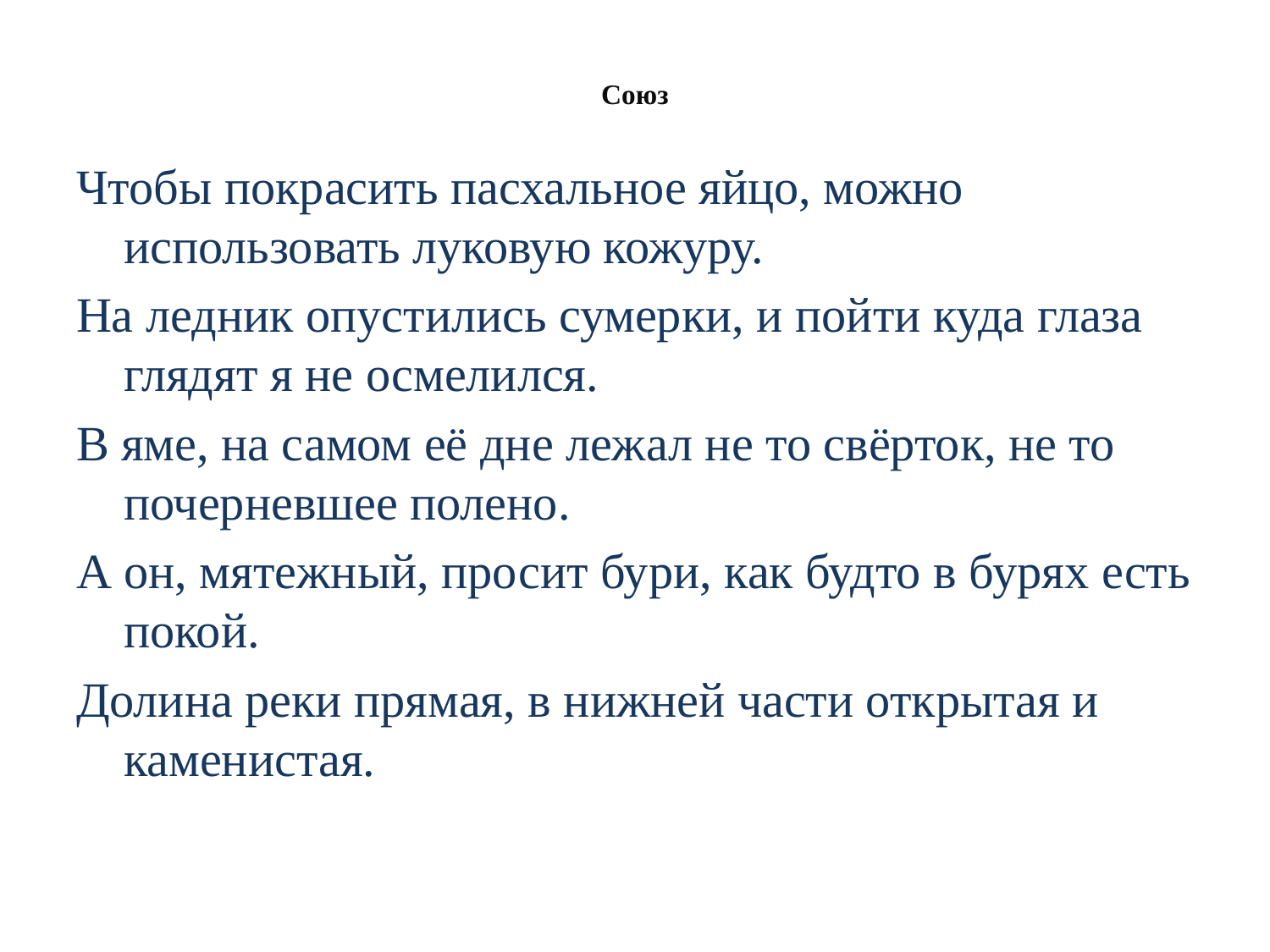

# Союз
Чтобы покрасить пасхальное яйцо, можно использовать луковую кожуру.
На ледник опустились сумерки, и пойти куда глаза глядят я не осмелился.
В яме, на самом её дне лежал не то свёрток, не то почерневшее полено.
А он, мятежный, просит бури, как будто в бурях есть покой.
Долина реки прямая, в нижней части открытая и каменистая.